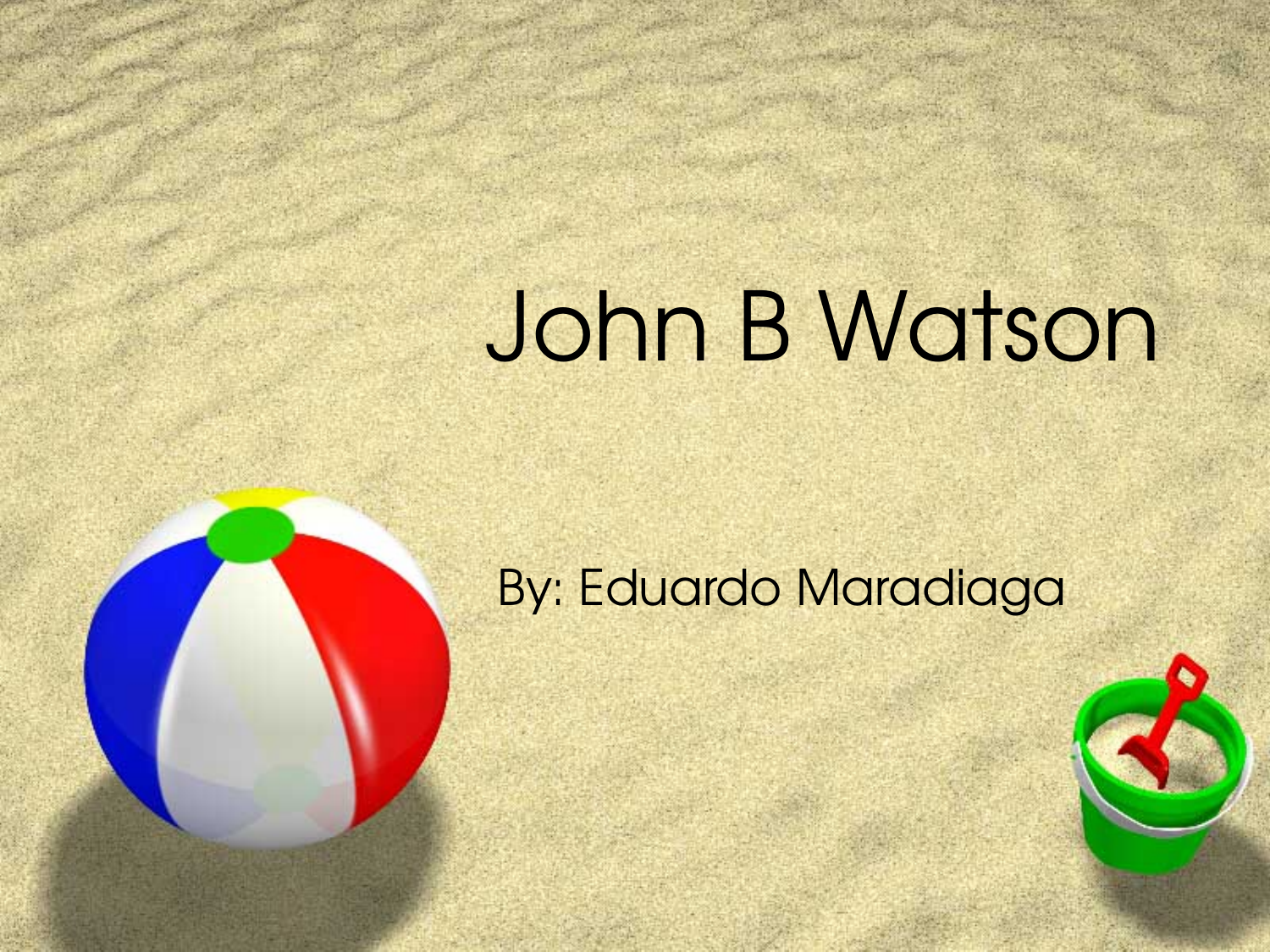

# John B Watson
By: Eduardo Maradiaga